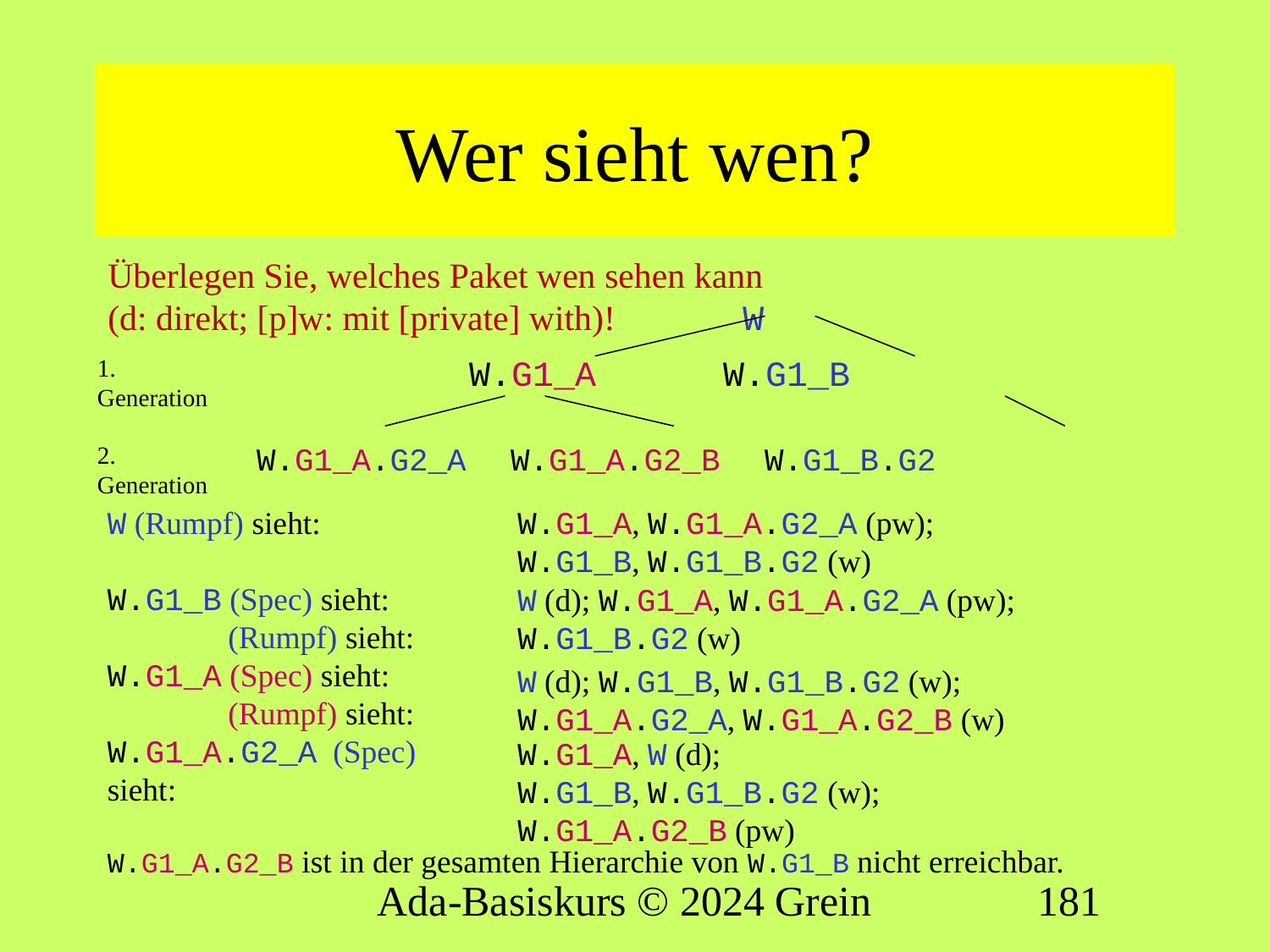

# Wer sieht wen?
Überlegen Sie, welches Paket wen sehen kann
(d: direkt; [p]w: mit [private] with)!	W
W.G1_A	W.G1_B

W.G1_A.G2_A	W.G1_A.G2_B	W.G1_B.G2
1. Generation
2. Generation
W (Rumpf) sieht:

W.G1_B (Spec) sieht:
               (Rumpf) sieht:
W.G1_A (Spec) sieht:
               (Rumpf) sieht:
W.G1_A.G2_A  (Spec) sieht:
W.G1_A, W.G1_A.G2_A (pw);
W.G1_B, W.G1_B.G2 (w)
W (d); W.G1_A, W.G1_A.G2_A (pw);
W.G1_B.G2 (w)
W (d); W.G1_B, W.G1_B.G2 (w);
W.G1_A.G2_A, W.G1_A.G2_B (w)
W.G1_A, W (d);
W.G1_B, W.G1_B.G2 (w);
W.G1_A.G2_B (pw)
W.G1_A.G2_B ist in der gesamten Hierarchie von W.G1_B nicht erreichbar.
Ada-Basiskurs © 2024 Grein
181